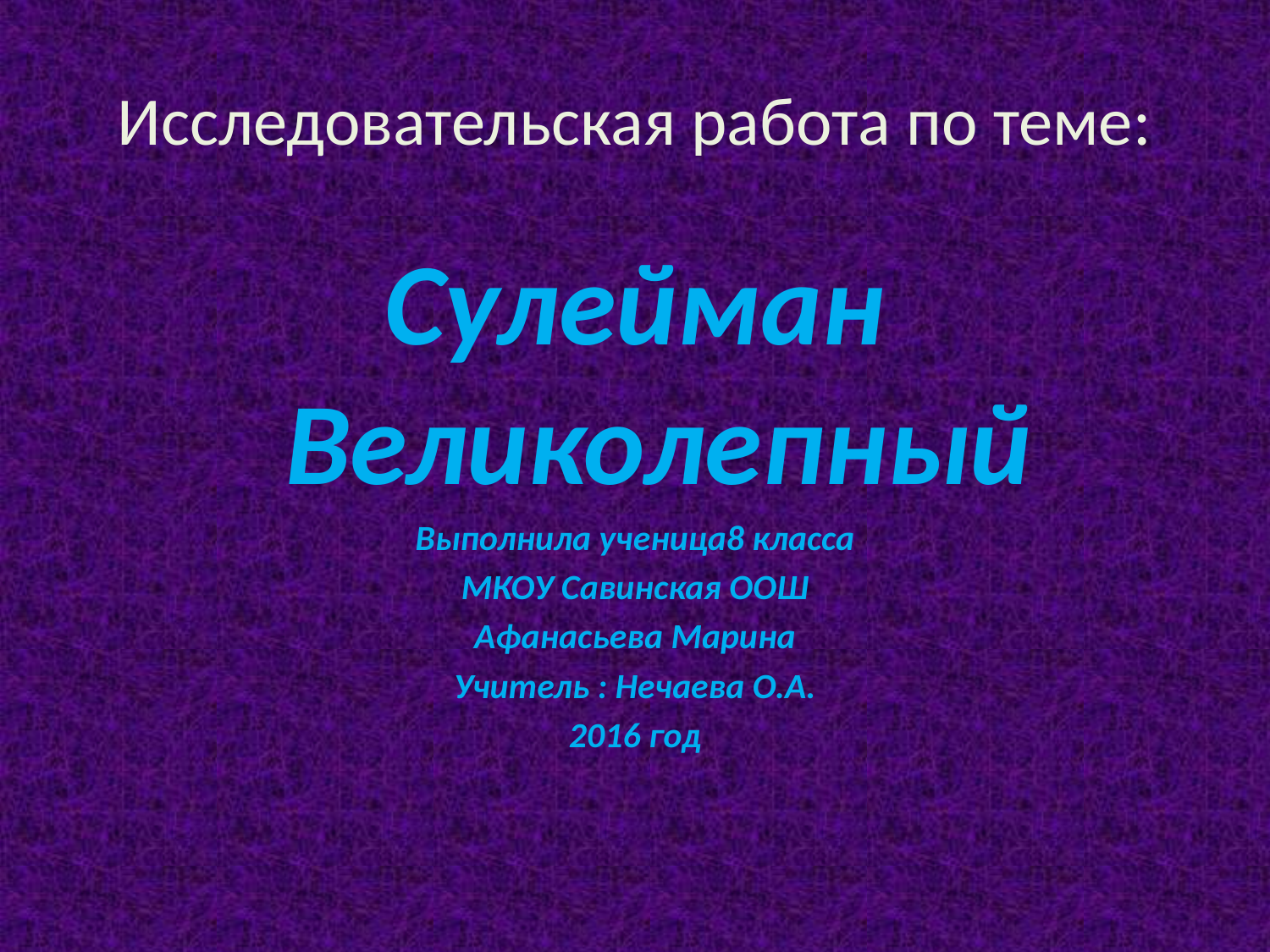

# Исследовательская работа по теме:
Сулейман Великолепный
Выполнила ученица8 класса
МКОУ Савинская ООШ
Афанасьева Марина
Учитель : Нечаева О.А.
2016 год